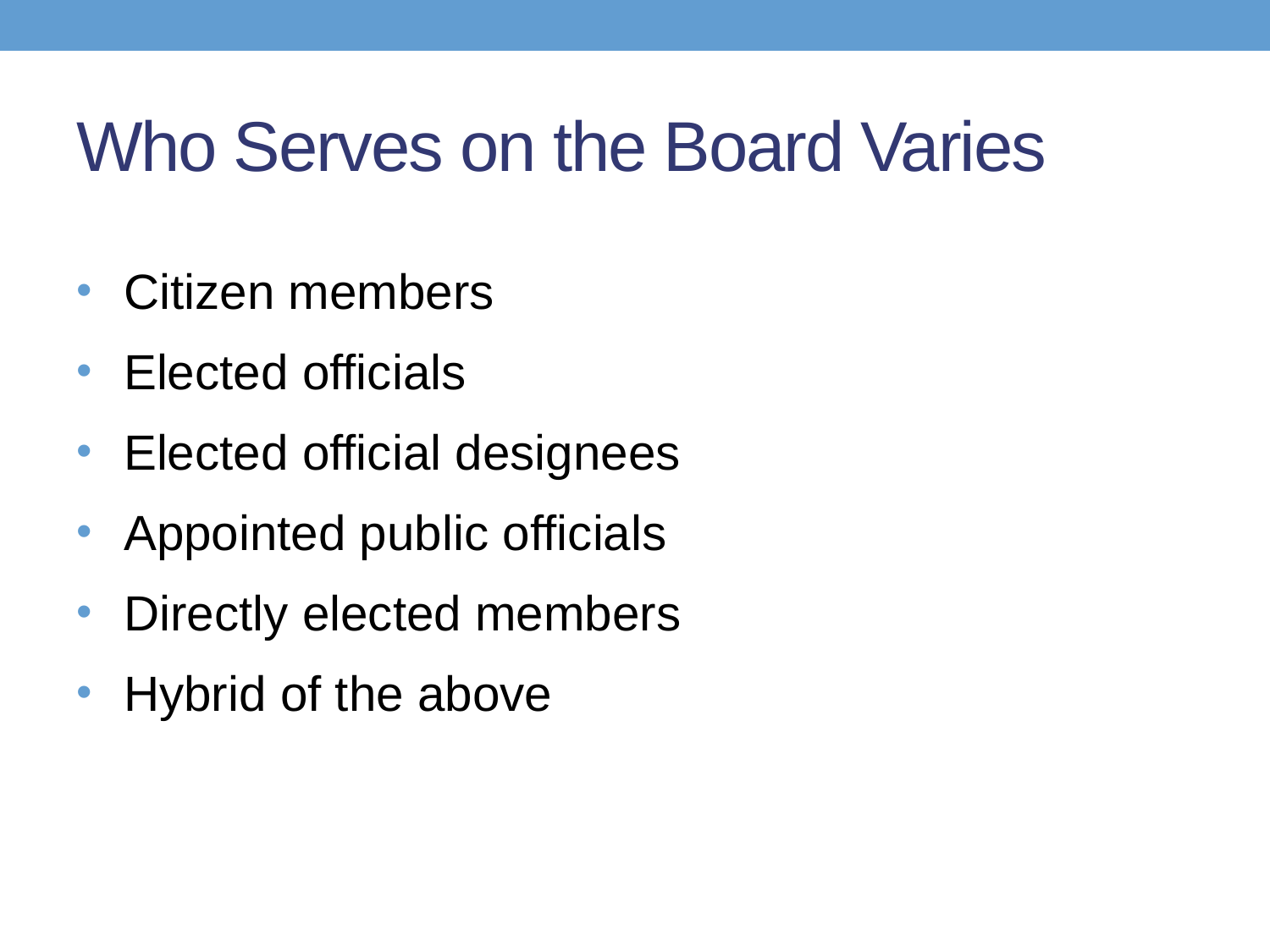

# Who Serves on the Board Varies
Citizen members
Elected officials
Elected official designees
Appointed public officials
Directly elected members
Hybrid of the above